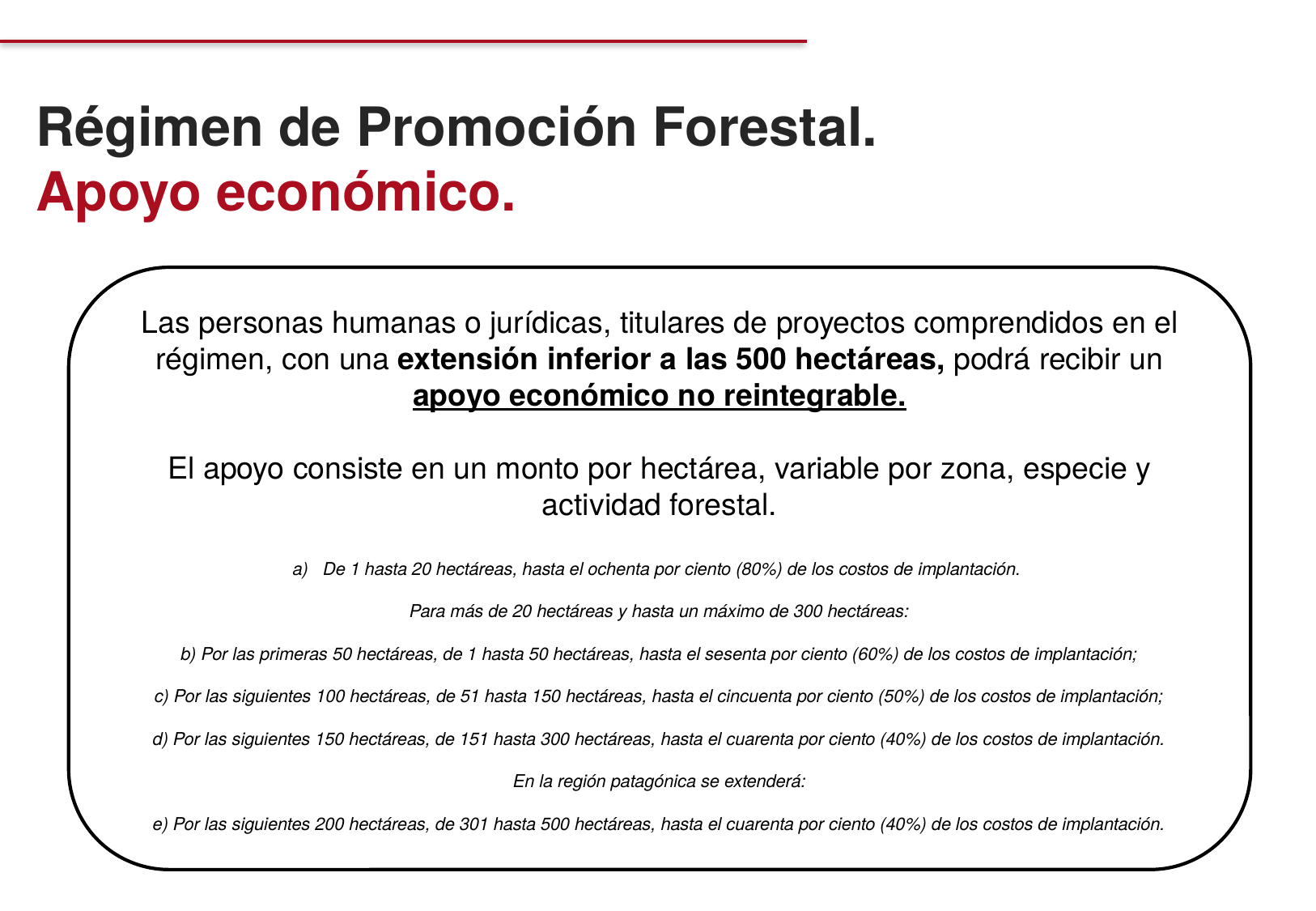

Régimen de Promoción Forestal.
Apoyo económico.
Las personas humanas o jurídicas, titulares de proyectos comprendidos en el régimen, con una extensión inferior a las 500 hectáreas, podrá recibir un apoyo económico no reintegrable.

El apoyo consiste en un monto por hectárea, variable por zona, especie y actividad forestal.

De 1 hasta 20 hectáreas, hasta el ochenta por ciento (80%) de los costos de implantación.

Para más de 20 hectáreas y hasta un máximo de 300 hectáreas:
b) Por las primeras 50 hectáreas, de 1 hasta 50 hectáreas, hasta el sesenta por ciento (60%) de los costos de implantación;
c) Por las siguientes 100 hectáreas, de 51 hasta 150 hectáreas, hasta el cincuenta por ciento (50%) de los costos de implantación;
d) Por las siguientes 150 hectáreas, de 151 hasta 300 hectáreas, hasta el cuarenta por ciento (40%) de los costos de implantación.
En la región patagónica se extenderá:
e) Por las siguientes 200 hectáreas, de 301 hasta 500 hectáreas, hasta el cuarenta por ciento (40%) de los costos de implantación.